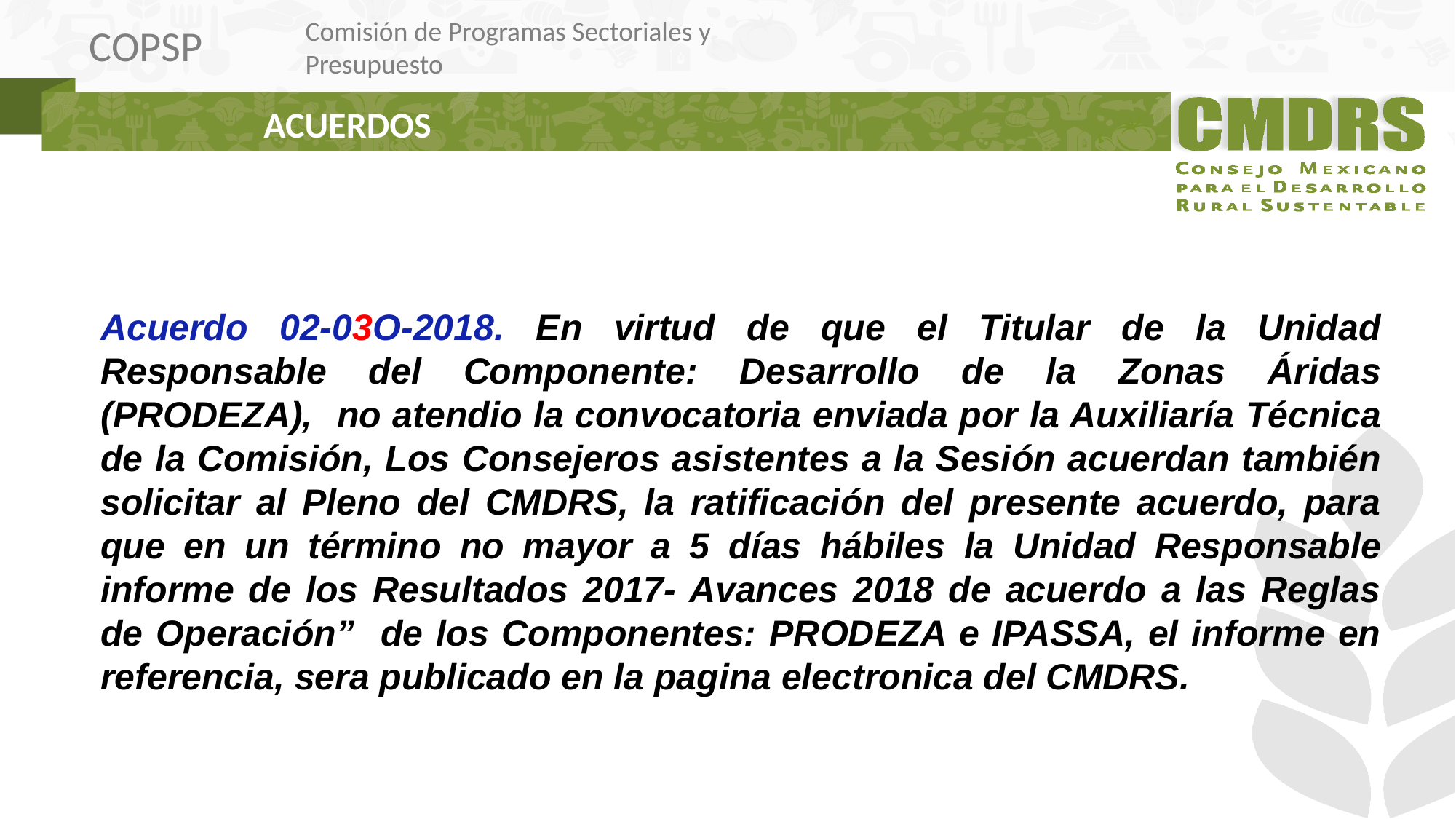

ACUERDOS

Acuerdo 02-03O-2018. En virtud de que el Titular de la Unidad Responsable del Componente: Desarrollo de la Zonas Áridas (PRODEZA),Eno atendio la convocatoria enviada por la Auxiliaría Técnica de la Comisión, Los Consejeros asistentes a la Sesión acuerdan también solicitar al Pleno del CMDRS, la ratificación del presente acuerdo, para que en un término no mayor a 5 días hábiles la Unidad Responsable informe de los Resultados 2017- Avances 2018 de acuerdo a las Reglas de Operación”  de los Componentes: PRODEZA e IPASSA, el informe en referencia, sera publicado en la pagina electronica del CMDRS.